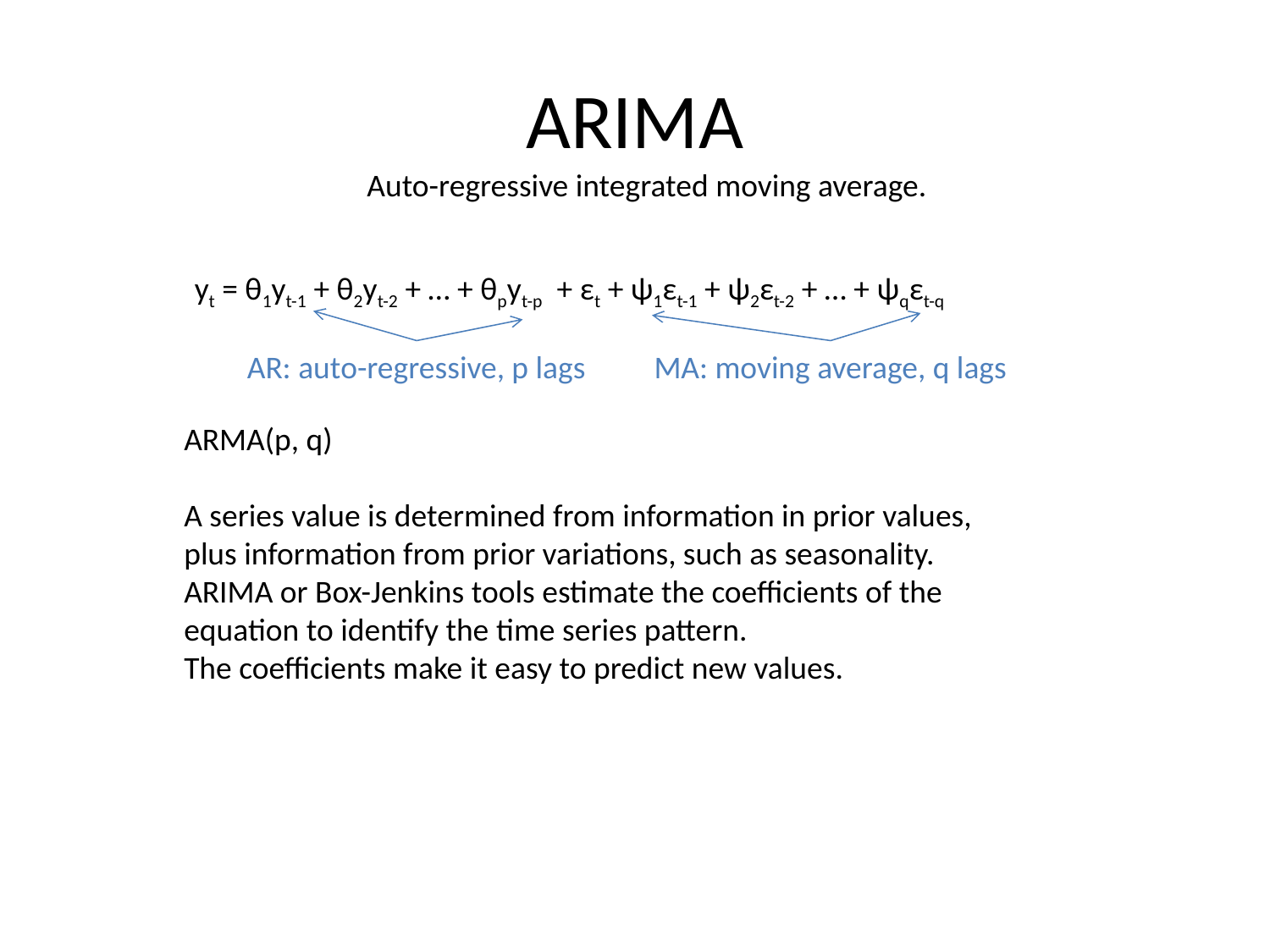

# ARIMA
Auto-regressive integrated moving average.
yt = θ1yt-1 + θ2yt-2 + … + θpyt-p  + εt + ψ1εt-1 + ψ2εt-2 + … + ψqεt-q
AR: auto-regressive, p lags
MA: moving average, q lags
ARMA(p, q)

A series value is determined from information in prior values, plus information from prior variations, such as seasonality.
ARIMA or Box-Jenkins tools estimate the coefficients of the equation to identify the time series pattern.
The coefficients make it easy to predict new values.